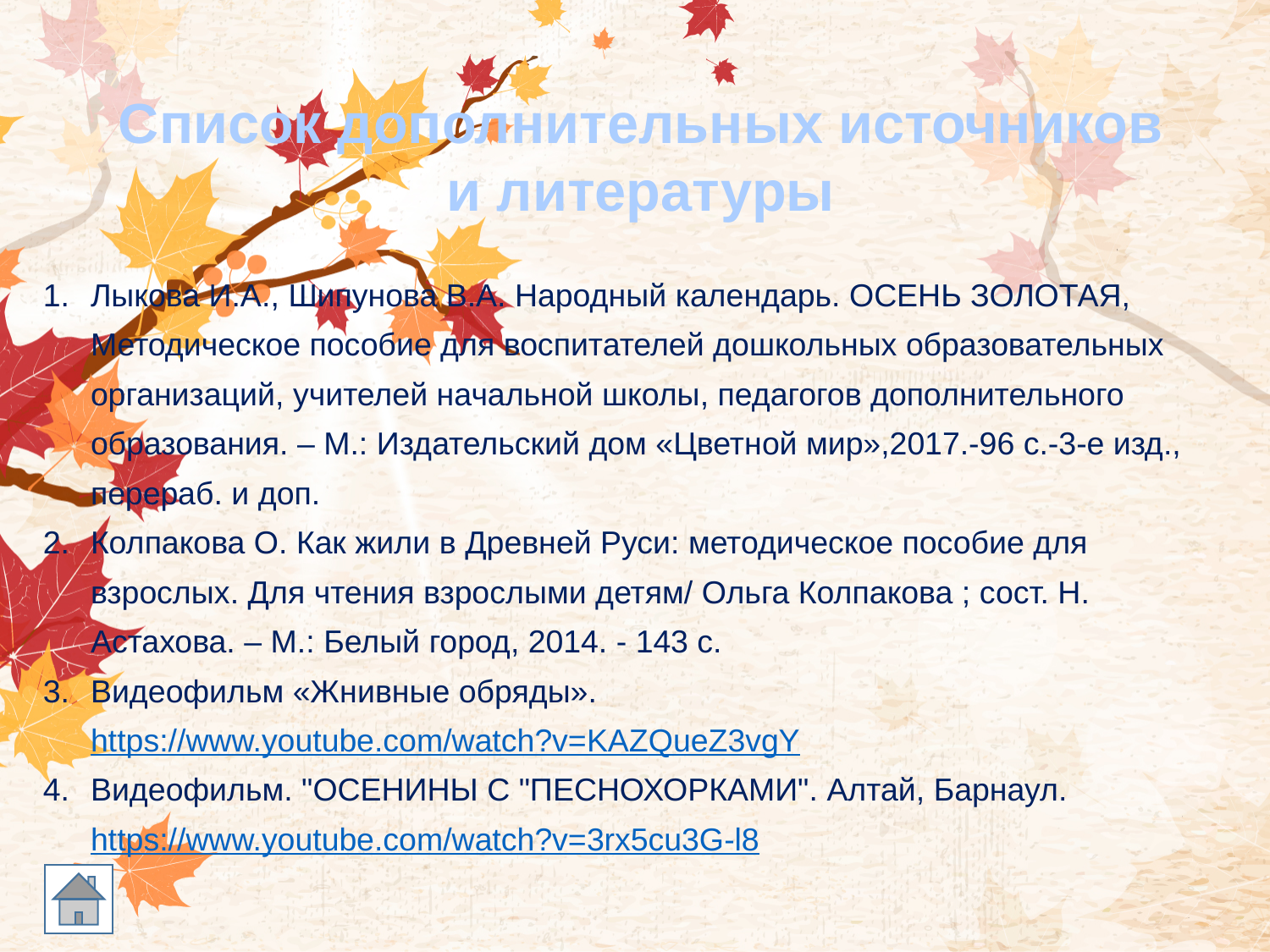

Список дополнительных источников и литературы
Лыкова И.А., Шипунова В.А. Народный календарь. ОСЕНЬ ЗОЛОТАЯ, Методическое пособие для воспитателей дошкольных образовательных организаций, учителей начальной школы, педагогов дополнительного образования. – М.: Издательский дом «Цветной мир»,2017.-96 с.-3-е изд., перераб. и доп.
Колпакова О. Как жили в Древней Руси: методическое пособие для взрослых. Для чтения взрослыми детям/ Ольга Колпакова ; сост. Н. Астахова. – М.: Белый город, 2014. - 143 с.
Видеофильм «Жнивные обряды». https://www.youtube.com/watch?v=KAZQueZ3vgY
Видеофильм. "ОСЕНИНЫ С "ПЕСНОХОРКАМИ". Алтай, Барнаул. https://www.youtube.com/watch?v=3rx5cu3G-l8